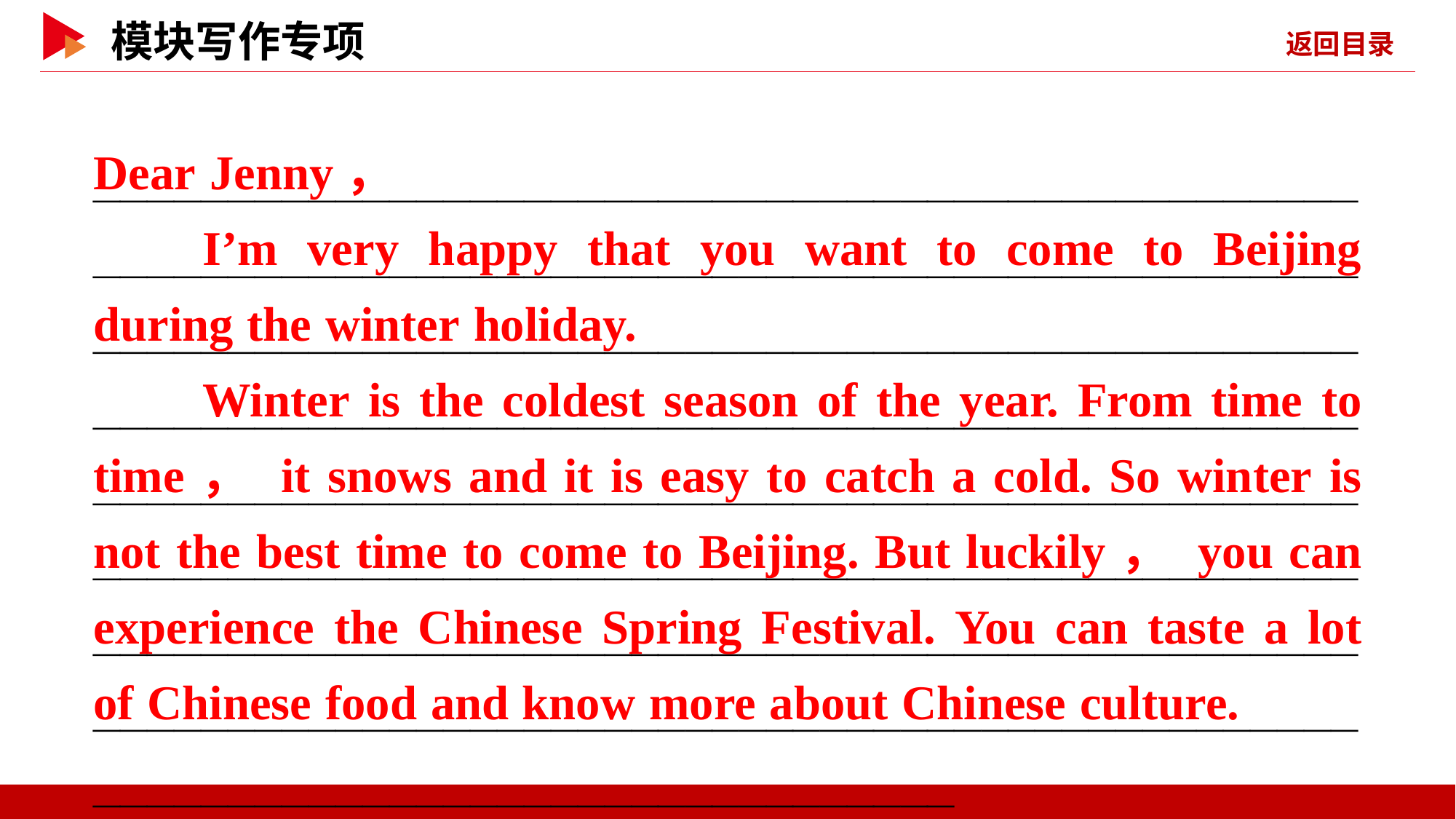

Dear Jenny，
	I’m very happy that you want to come to Beijing during the winter holiday.
	Winter is the coldest season of the year. From time to time， it snows and it is easy to catch a cold. So winter is not the best time to come to Beijing. But luckily， you can experience the Chinese Spring Festival. You can taste a lot of Chinese food and know more about Chinese culture.
________________________________________________________________________________________________________________________________________________________________________________________________________________________________________________________________________________________________________________________________________________________________________________________________________________________